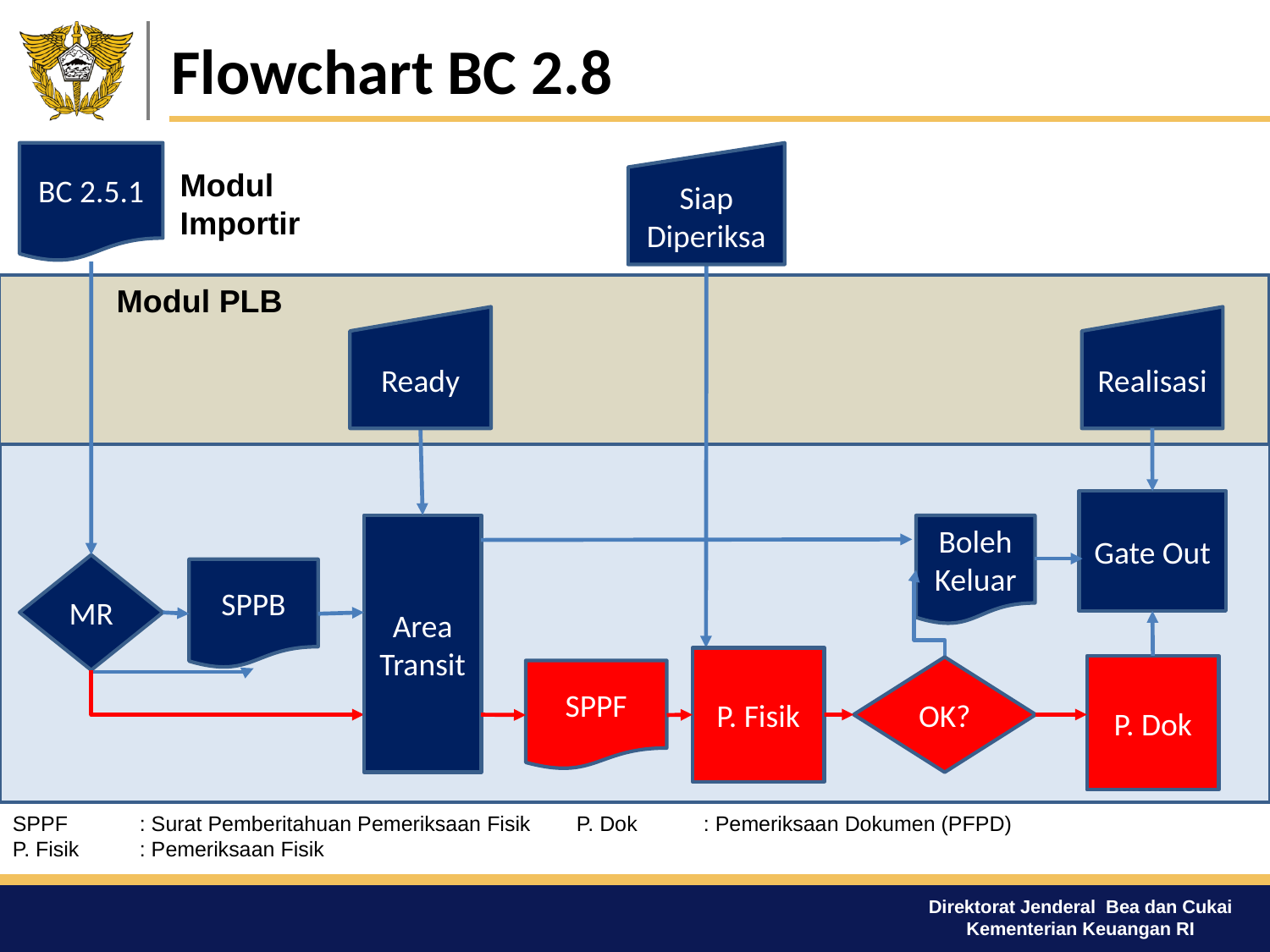

# Flowchart BC 2.8
BC 2.5.1
Siap Diperiksa
Modul Importir

Modul PLB
Ready
Realisasi

Gate Out
Area Transit
Boleh Keluar
MR
SPPB
P. Fisik
P. Dok
OK?
SPPF
SPPF	: Surat Pemberitahuan Pemeriksaan Fisik
P. Fisik	: Pemeriksaan Fisik
P. Dok	: Pemeriksaan Dokumen (PFPD)